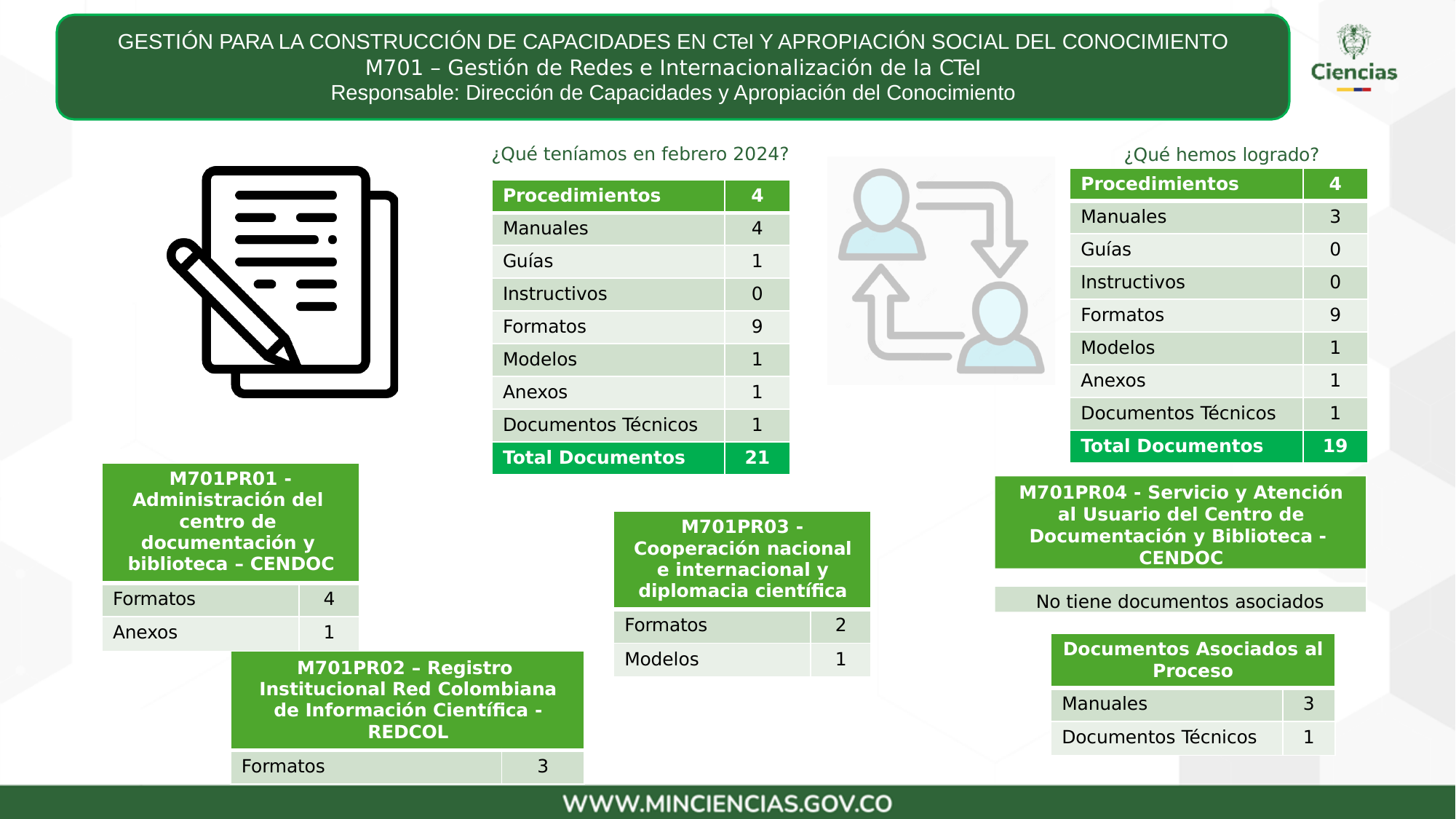

GESTIÓN PARA LA CONSTRUCCIÓN DE CAPACIDADES EN CTeI Y APROPIACIÓN SOCIAL DEL CONOCIMIENTO
M701 – Gestión de Redes e Internacionalización de la CTeI
Responsable: Dirección de Capacidades y Apropiación del Conocimiento
¿Qué teníamos en febrero 2024?
¿Qué hemos logrado?

| Procedimientos | 4 |
| --- | --- |
| Manuales | 3 |
| Guías | 0 |
| Instructivos | 0 |
| Formatos | 9 |
| Modelos | 1 |
| Anexos | 1 |
| Documentos Técnicos | 1 |
| Total Documentos | 19 |
| Procedimientos | 4 |
| --- | --- |
| Manuales | 4 |
| Guías | 1 |
| Instructivos | 0 |
| Formatos | 9 |
| Modelos | 1 |
| Anexos | 1 |
| Documentos Técnicos | 1 |
| Total Documentos | 21 |
| M701PR01 - Administración del centro de documentación y biblioteca – CENDOC |  |  |  |  |
| --- | --- | --- | --- | --- |
| Formatos |  | 4 |  |  |
| Anexos |  | 1 |  |  |
|  | M701PR02 – Registro Institucional Red Colombiana de Información Científica - REDCOL |  |  |  |
|  | Formatos |  |  | 3 |

M701PR04 - Servicio y Atención  al Usuario del Centro de  Documentación y Biblioteca -  CENDOC
| M701PR03 - Cooperación nacional e internacional y diplomacia científica |  |
| --- | --- |
| Formatos | 2 |
| Modelos | 1 |

No tiene documentos asociados

| Documentos Asociados al Proceso |  |
| --- | --- |
| Manuales | 3 |
| Documentos Técnicos | 1 |